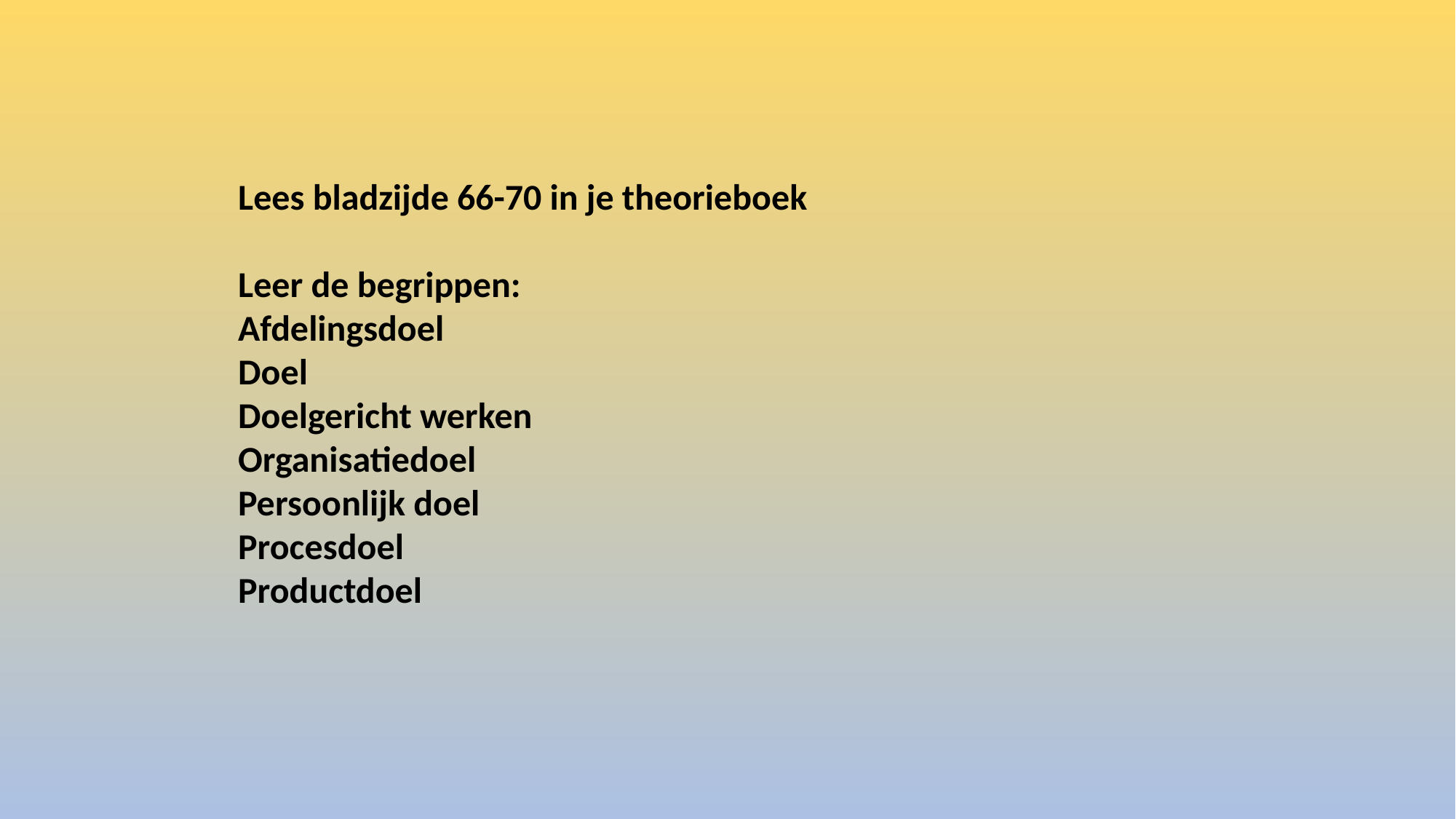

Lees bladzijde 66-70 in je theorieboek

Leer de begrippen:
Afdelingsdoel
Doel
Doelgericht werken
Organisatiedoel
Persoonlijk doel
Procesdoel
Productdoel